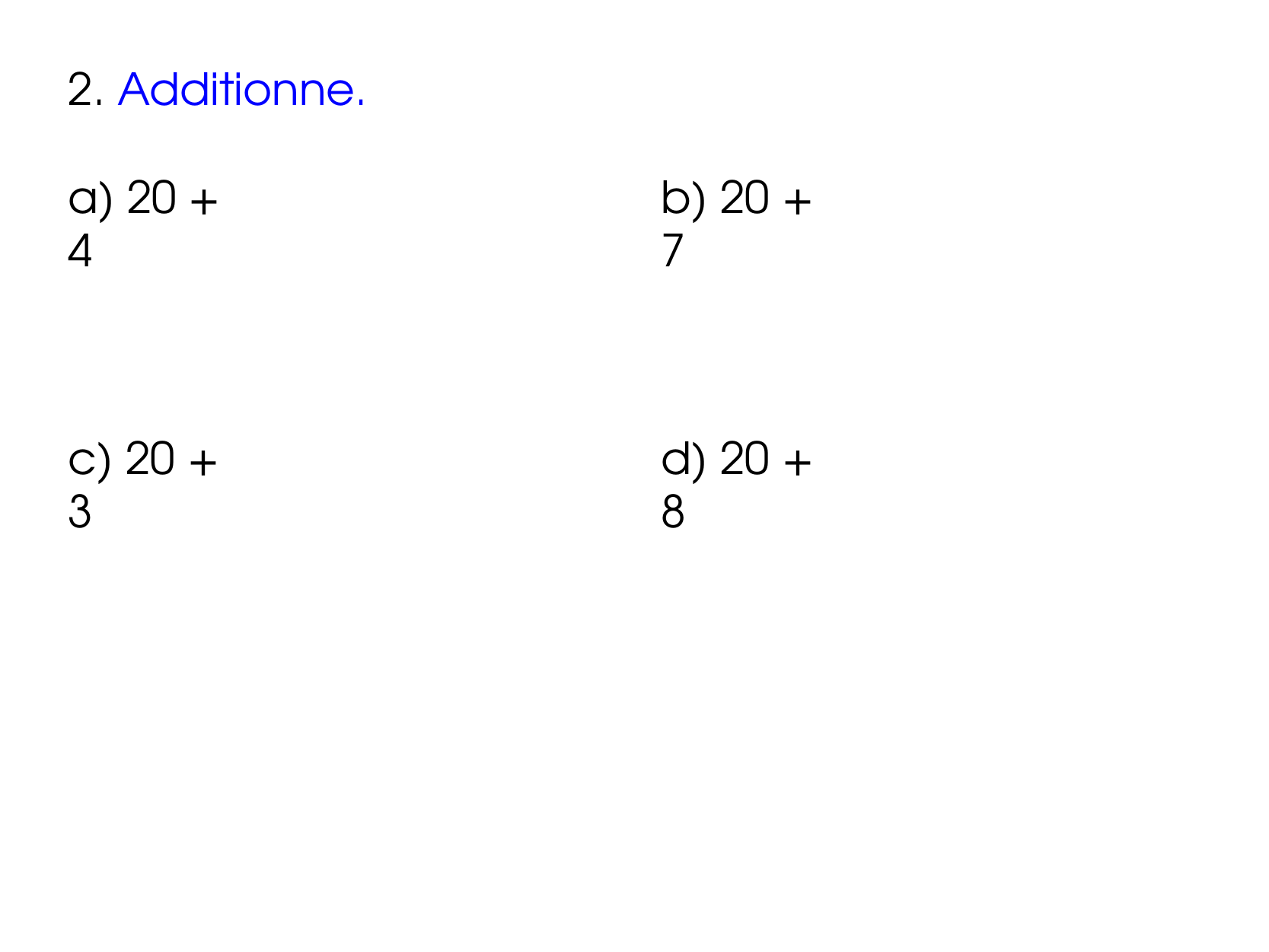

2. Additionne.
a) 20 + 4
b) 20 + 7
c) 20 + 3
d) 20 + 8